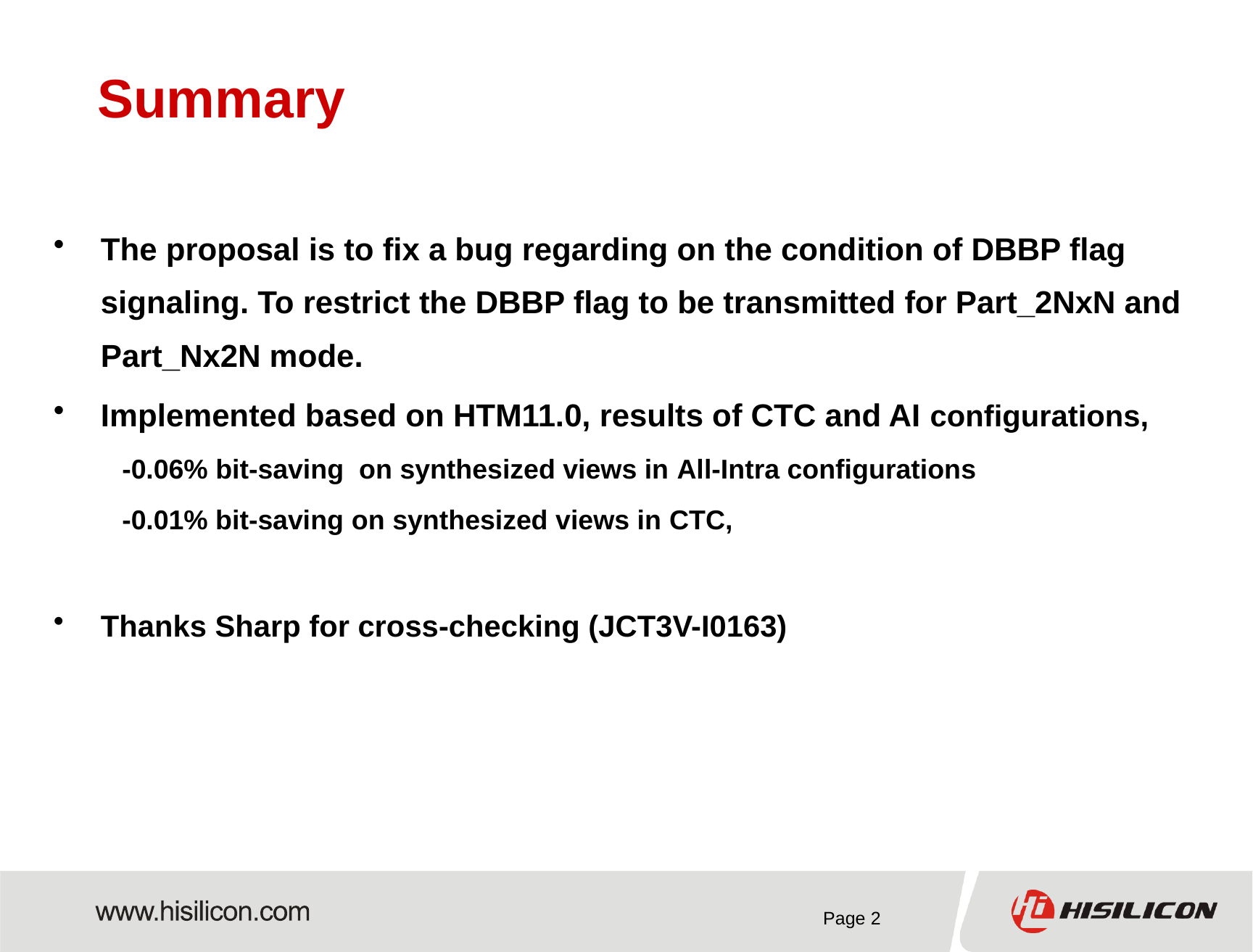

# Summary
The proposal is to fix a bug regarding on the condition of DBBP flag signaling. To restrict the DBBP flag to be transmitted for Part_2NxN and Part_Nx2N mode.
Implemented based on HTM11.0, results of CTC and AI configurations,
         -0.06% bit-saving  on synthesized views in All-Intra configurations
         -0.01% bit-saving on synthesized views in CTC,

Thanks Sharp for cross-checking (JCT3V-I0163)

Page 2